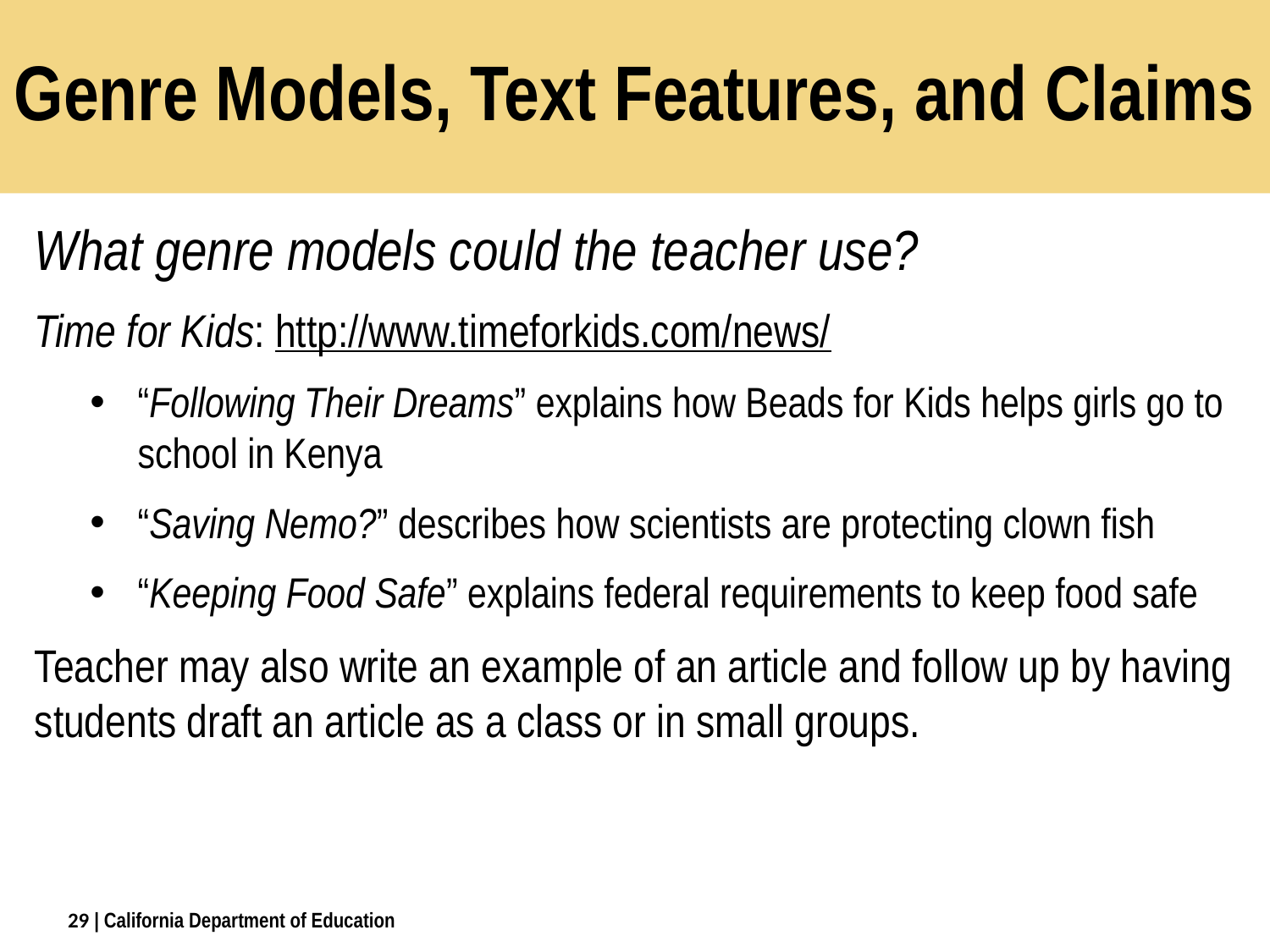

# Genre Models, Text Features, and Claims
What genre models could the teacher use?
Time for Kids: http://www.timeforkids.com/news/
“Following Their Dreams” explains how Beads for Kids helps girls go to school in Kenya
“Saving Nemo?” describes how scientists are protecting clown fish
“Keeping Food Safe” explains federal requirements to keep food safe
Teacher may also write an example of an article and follow up by having students draft an article as a class or in small groups.
29
| California Department of Education